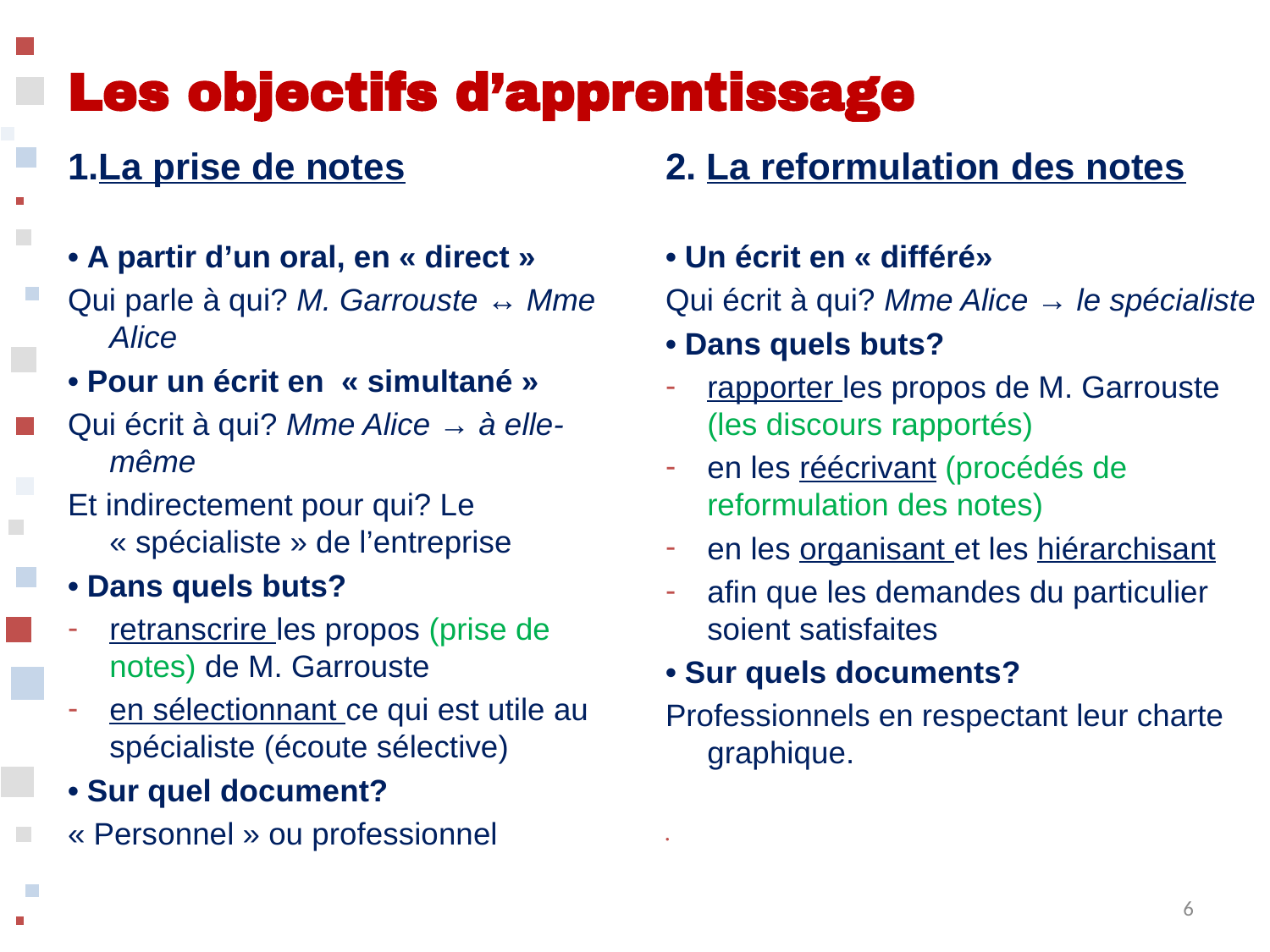

# Les objectifs d’apprentissage
1.La prise de notes

• A partir d’un oral, en « direct »
Qui parle à qui? M. Garrouste ↔ Mme Alice
• Pour un écrit en  « simultané »
Qui écrit à qui? Mme Alice → à elle-même
Et indirectement pour qui? Le « spécialiste » de l’entreprise
• Dans quels buts?
retranscrire les propos (prise de notes) de M. Garrouste
en sélectionnant ce qui est utile au spécialiste (écoute sélective)
• Sur quel document?
« Personnel » ou professionnel

2. La reformulation des notes

• Un écrit en « différé»
Qui écrit à qui? Mme Alice → le spécialiste
• Dans quels buts?
rapporter les propos de M. Garrouste (les discours rapportés)
en les réécrivant (procédés de reformulation des notes)
en les organisant et les hiérarchisant
afin que les demandes du particulier soient satisfaites
• Sur quels documents?
Professionnels en respectant leur charte graphique.

6